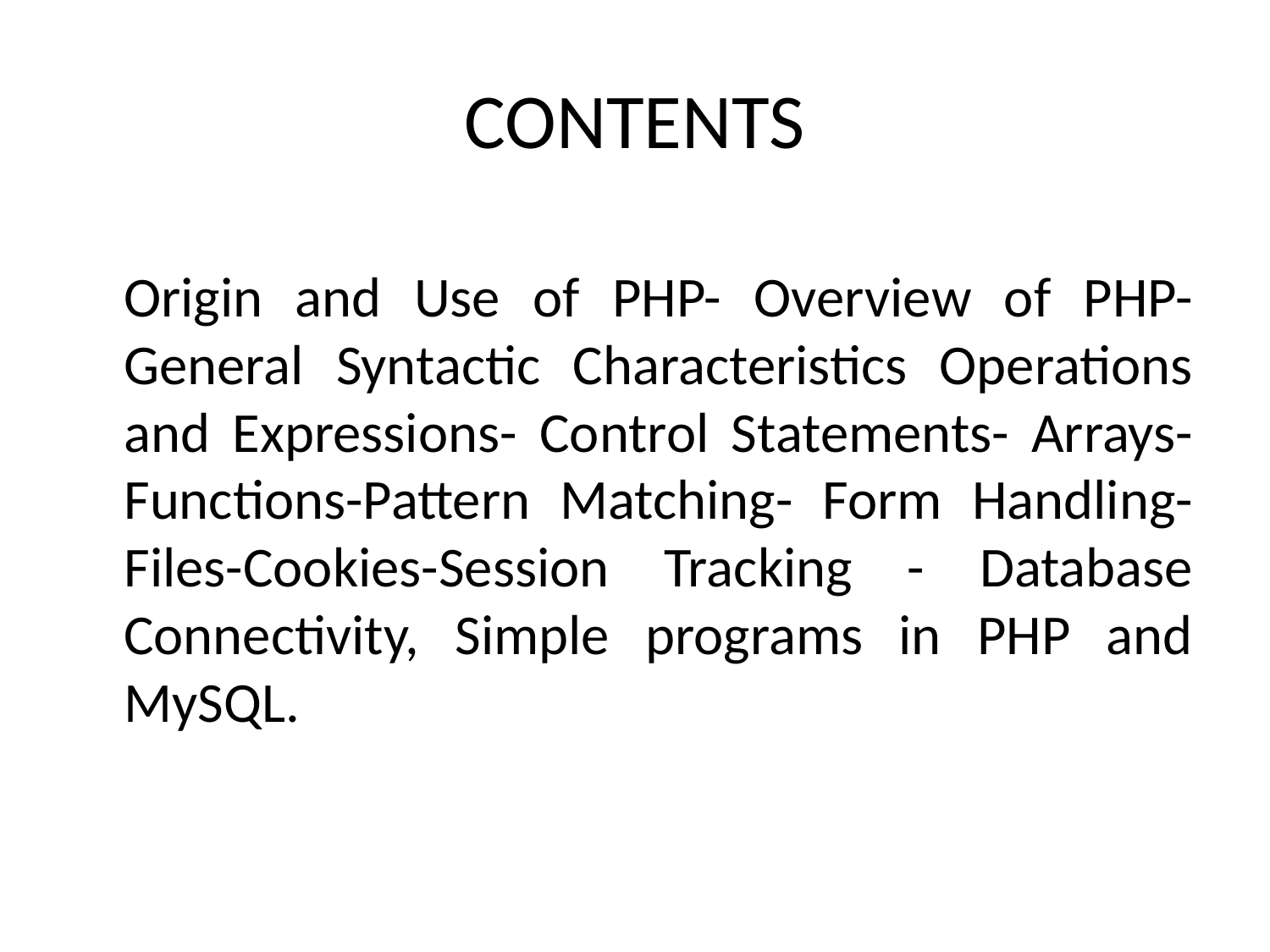

# CONTENTS
	Origin and Use of PHP- Overview of PHP- General Syntactic Characteristics Operations and Expressions- Control Statements- Arrays- Functions-Pattern Matching- Form Handling- Files-Cookies-Session Tracking - Database Connectivity, Simple programs in PHP and MySQL.